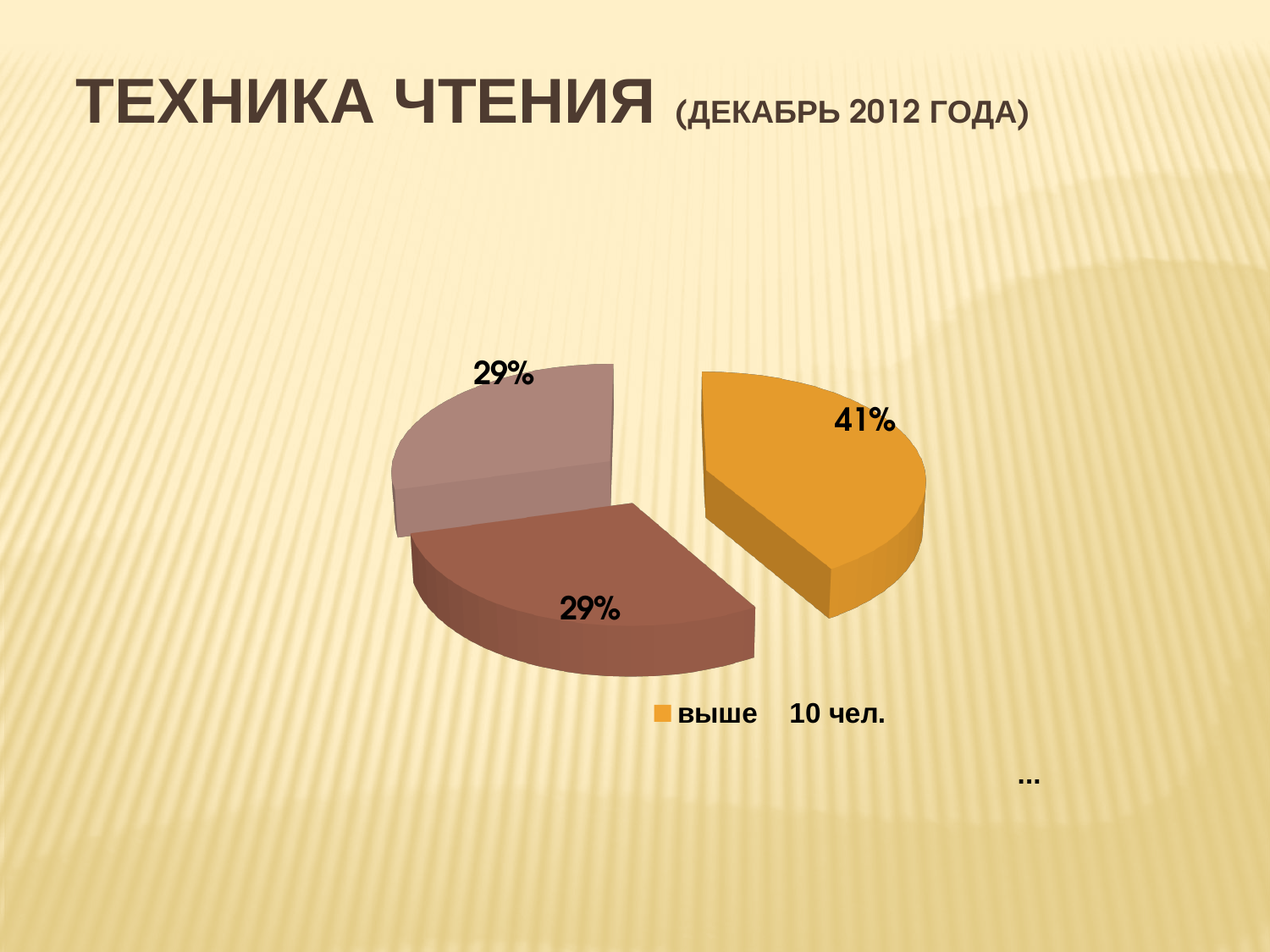

Техника чтения (декабрь 2012 года)

[unsupported chart]